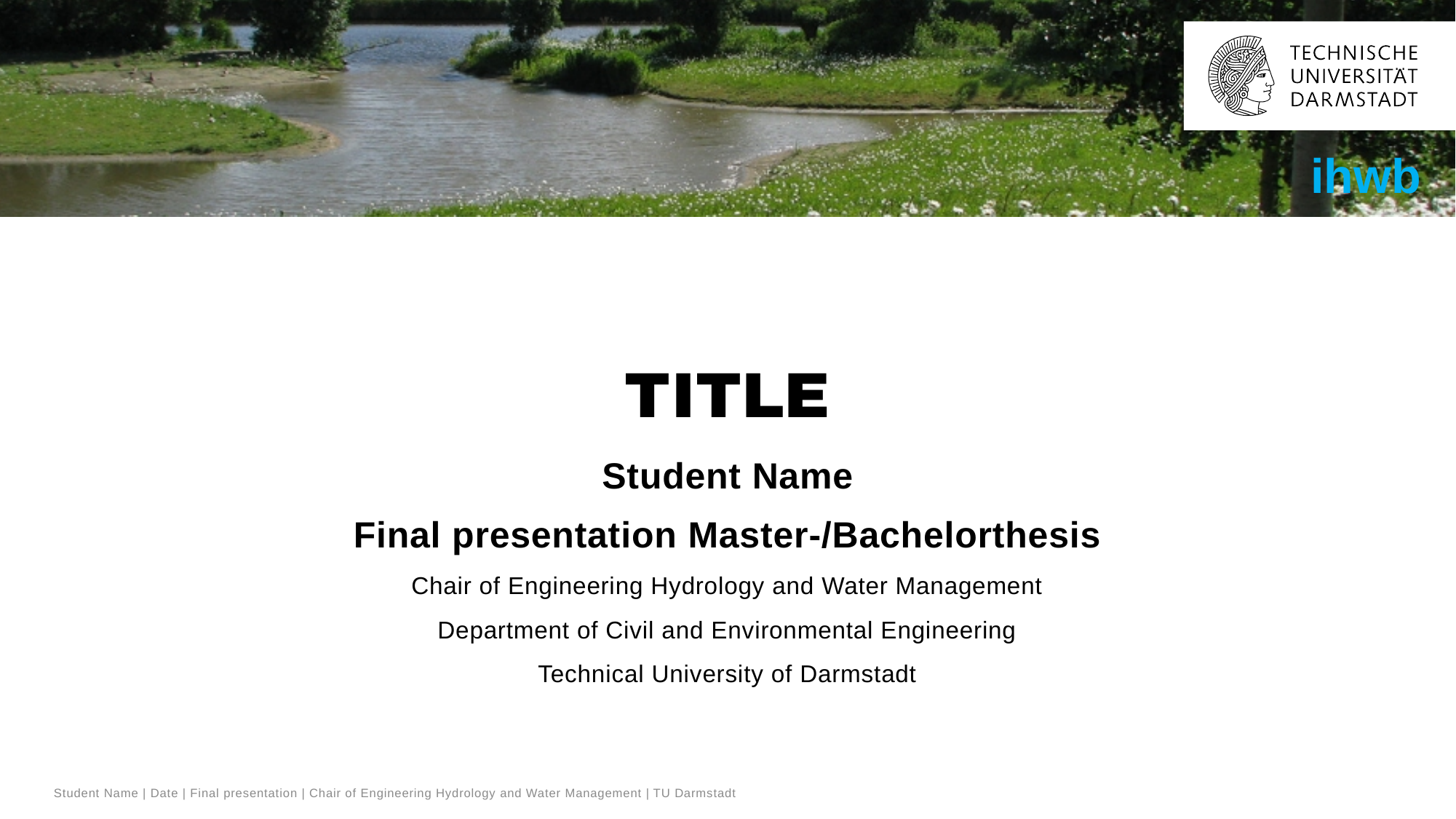

# Title
Student Name
Final presentation Master-/Bachelorthesis
Chair of Engineering Hydrology and Water Management
Department of Civil and Environmental Engineering
Technical University of Darmstadt